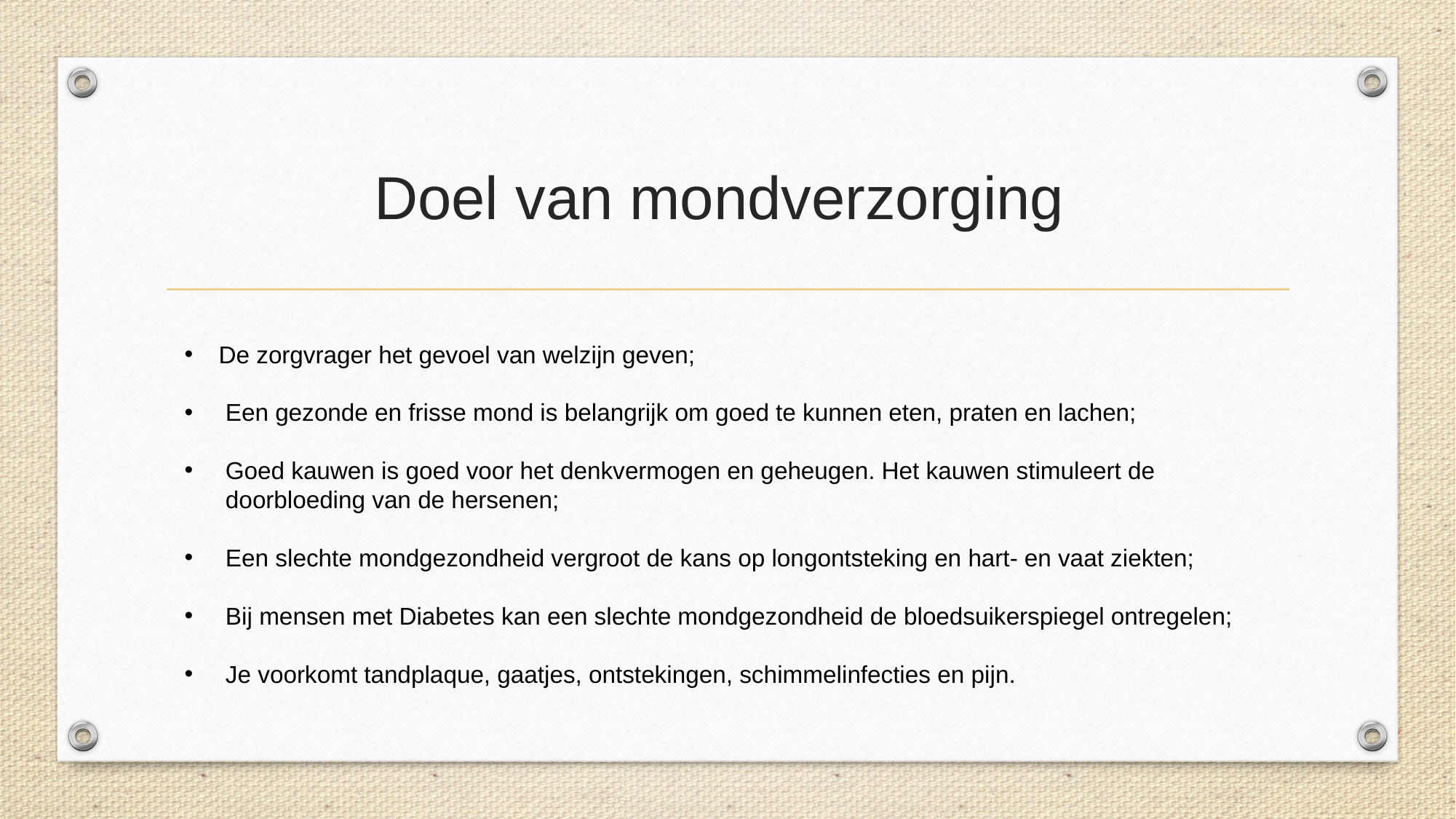

# Doel van mondverzorging

De zorgvrager het gevoel van welzijn geven;

Een gezonde en frisse mond is belangrijk om goed te kunnen eten, praten en lachen;

Goed kauwen is goed voor het denkvermogen en geheugen. Het kauwen stimuleert de doorbloeding van de hersenen;

Een slechte mondgezondheid vergroot de kans op longontsteking en hart- en vaat ziekten;

Bij mensen met Diabetes kan een slechte mondgezondheid de bloedsuikerspiegel ontregelen;

Je voorkomt tandplaque, gaatjes, ontstekingen, schimmelinfecties en pijn.